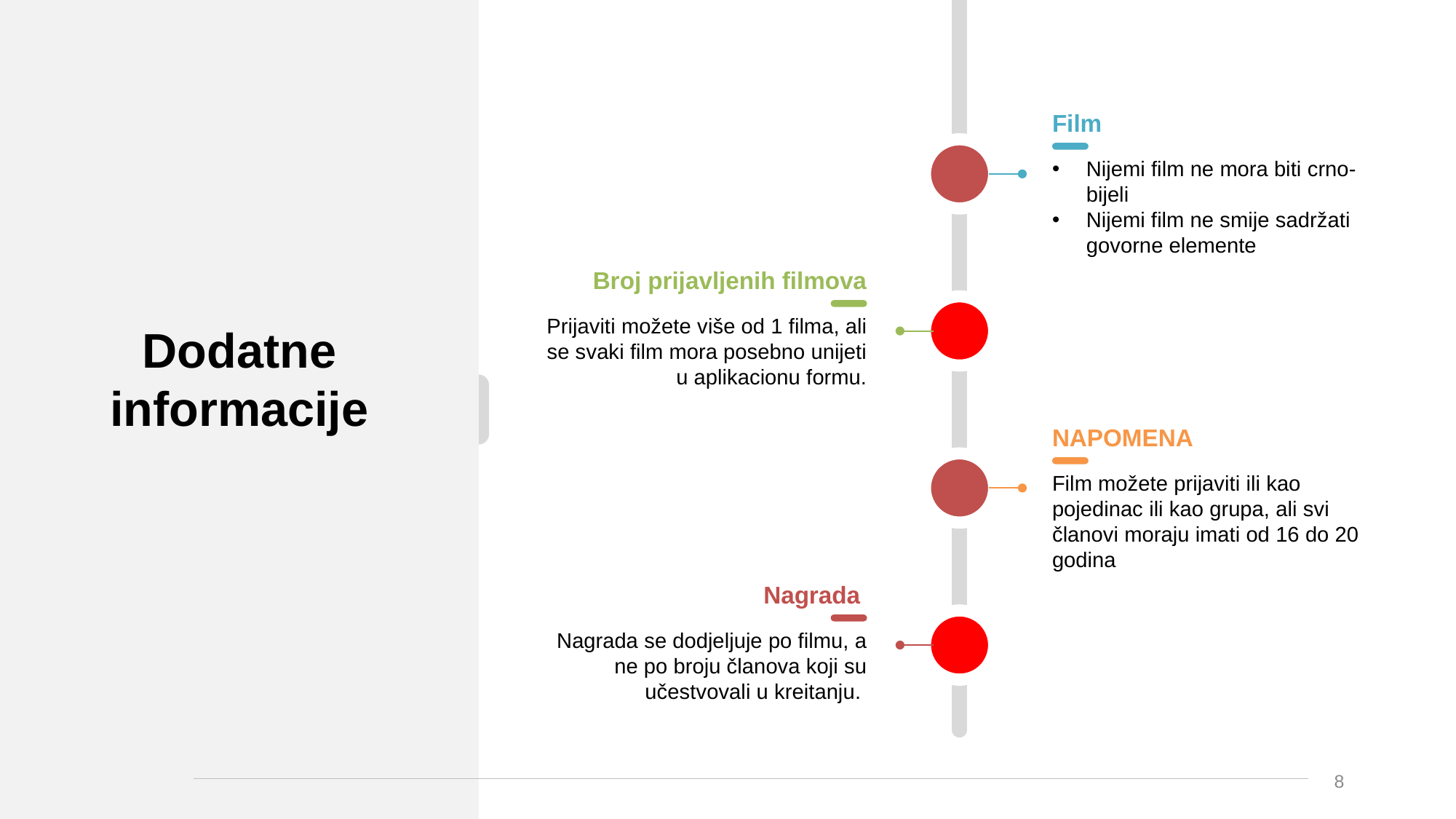

Film

Nijemi film ne mora biti crno-bijeli
Nijemi film ne smije sadržati govorne elemente
Broj prijavljenih filmova

Prijaviti možete više od 1 filma, ali se svaki film mora posebno unijeti u aplikacionu formu.
Dodatne informacije

NAPOMENA

Film možete prijaviti ili kao pojedinac ili kao grupa, ali svi članovi moraju imati od 16 do 20 godina
Nagrada

Nagrada se dodjeljuje po filmu, a ne po broju članova koji su učestvovali u kreitanju.
8